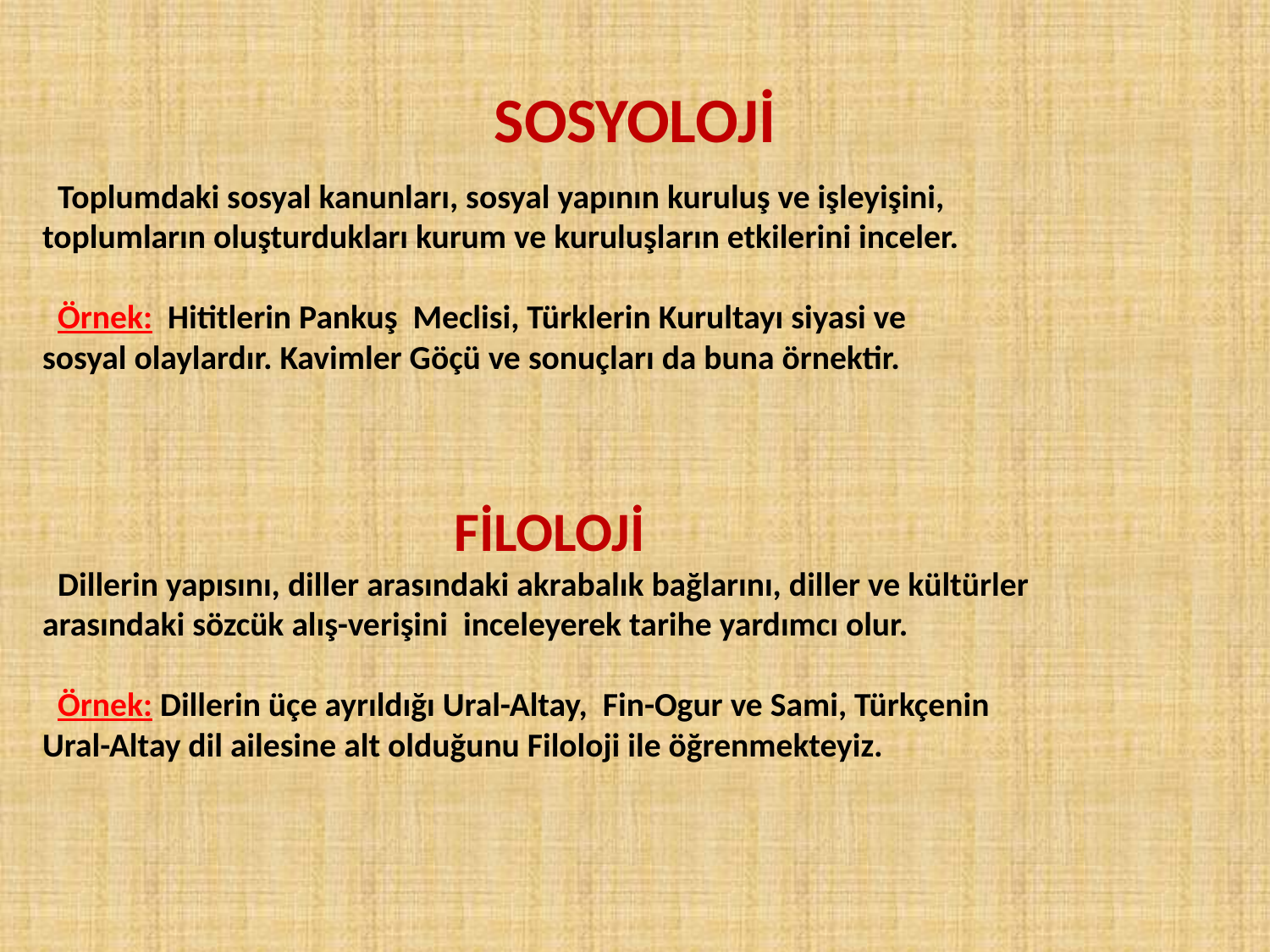

# SOSYOLOJİ
  Toplumdaki sosyal kanunları, sosyal yapının kuruluş ve işleyişini,
toplumların oluşturdukları kurum ve kuruluşların etkilerini inceler.

  Örnek:  Hititlerin Pankuş  Meclisi, Türklerin Kurultayı siyasi ve
sosyal olaylardır. Kavimler Göçü ve sonuçları da buna örnektir.

                                                      FİLOLOJİ
  Dillerin yapısını, diller arasındaki akrabalık bağlarını, diller ve kültürler
arasındaki sözcük alış-verişini  inceleyerek tarihe yardımcı olur.

  Örnek: Dillerin üçe ayrıldığı Ural-Altay,  Fin-Ogur ve Sami, Türkçenin
Ural-Altay dil ailesine alt olduğunu Filoloji ile öğrenmekteyiz.